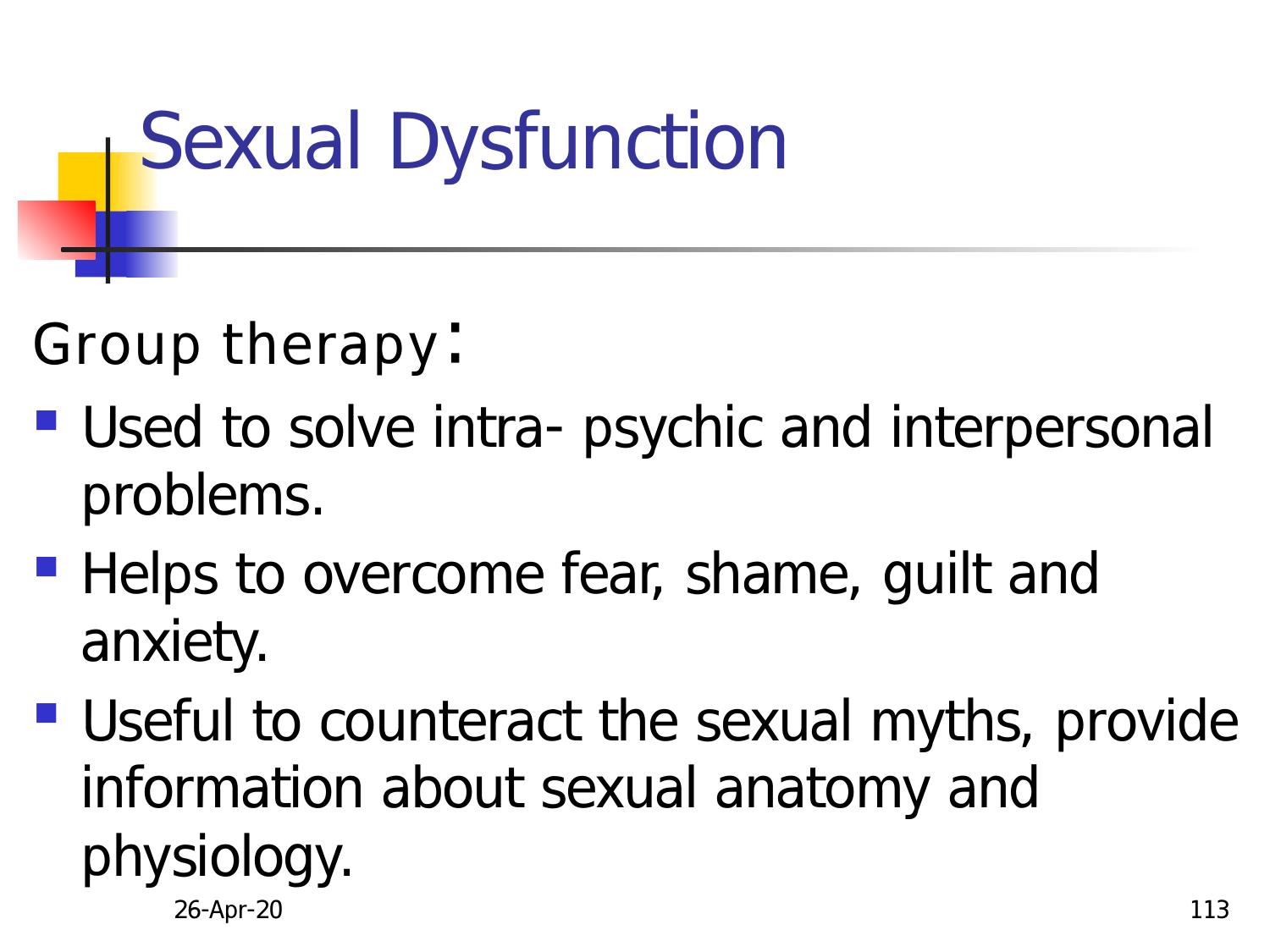

# Sexual Dysfunction
Group therapy:
Used to solve intra- psychic and interpersonal problems.
Helps to overcome fear, shame, guilt and anxiety.
Useful to counteract the sexual myths, provide information about sexual anatomy and physiology.

26-Apr-20
113